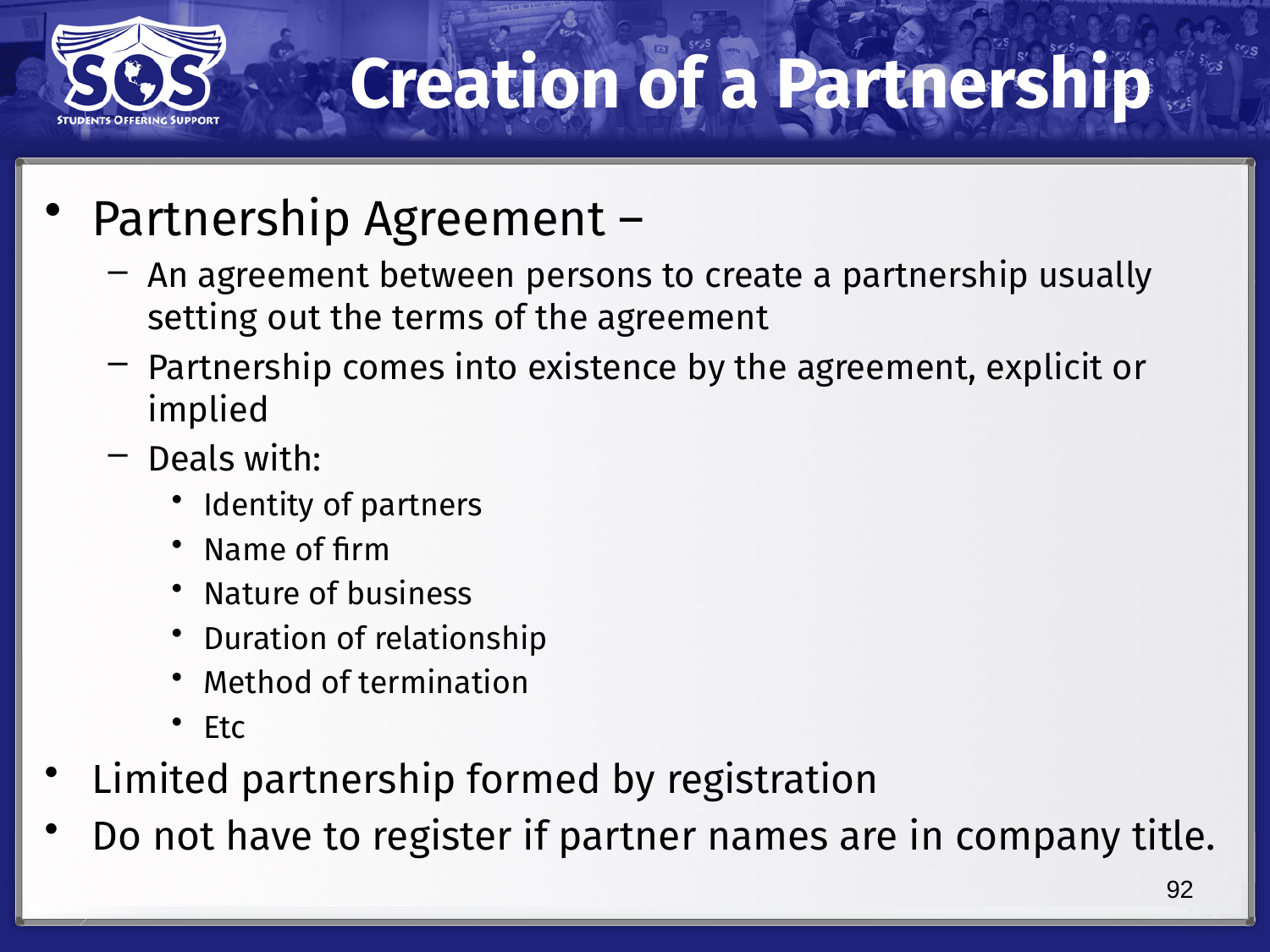

# Creation of a Partnership
Partnership Agreement –
An agreement between persons to create a partnership usually setting out the terms of the agreement
Partnership comes into existence by the agreement, explicit or implied
Deals with:
Identity of partners
Name of firm
Nature of business
Duration of relationship
Method of termination
Etc
Limited partnership formed by registration
Do not have to register if partner names are in company title.

92